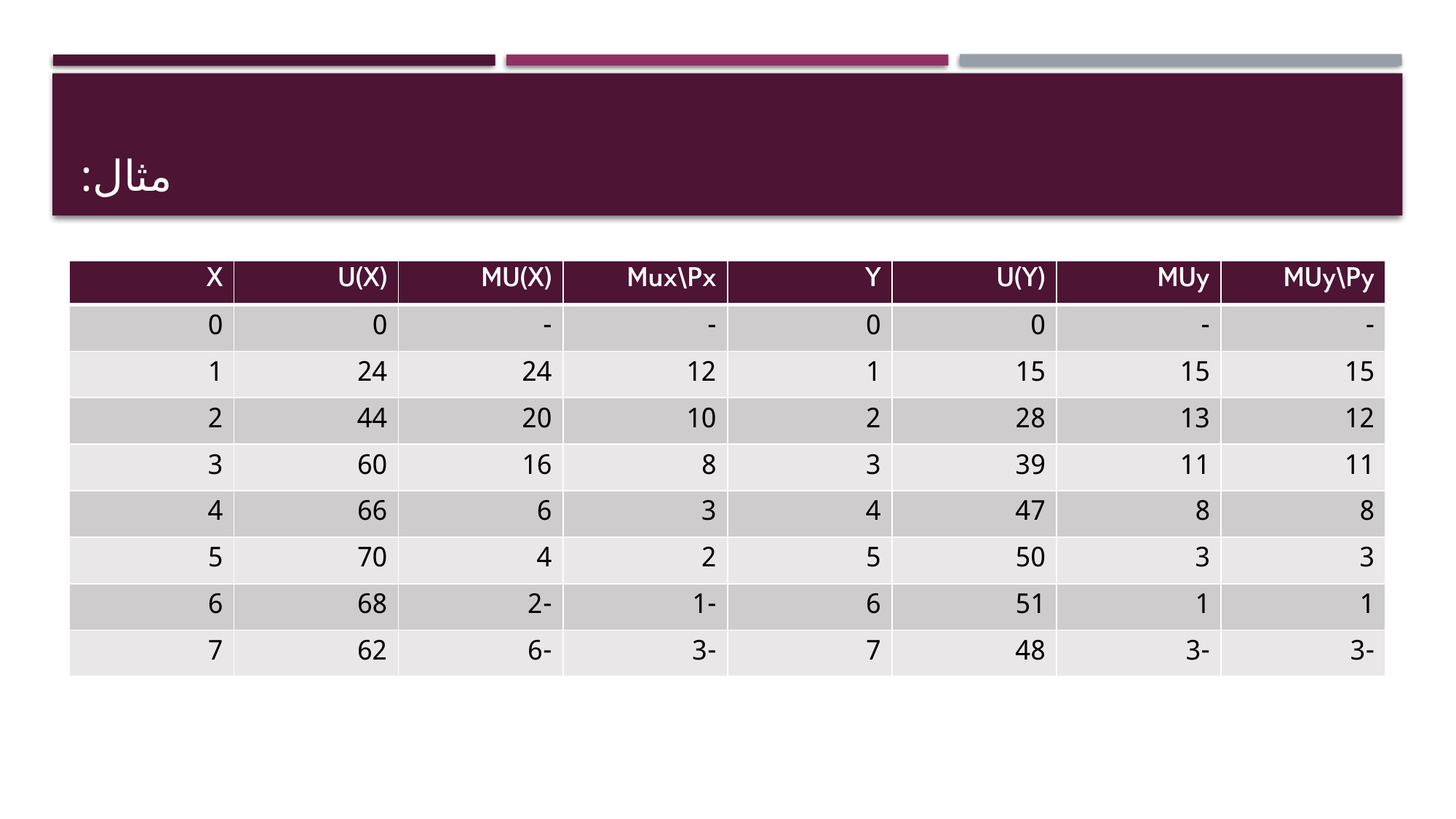

# مثال:
| X | U(X) | MU(X) | Mux\Px | Y | U(Y) | MUy | MUy\Py |
| --- | --- | --- | --- | --- | --- | --- | --- |
| 0 | 0 | - | - | 0 | 0 | - | - |
| 1 | 24 | 24 | 12 | 1 | 15 | 15 | 15 |
| 2 | 44 | 20 | 10 | 2 | 28 | 13 | 12 |
| 3 | 60 | 16 | 8 | 3 | 39 | 11 | 11 |
| 4 | 66 | 6 | 3 | 4 | 47 | 8 | 8 |
| 5 | 70 | 4 | 2 | 5 | 50 | 3 | 3 |
| 6 | 68 | -2 | -1 | 6 | 51 | 1 | 1 |
| 7 | 62 | -6 | -3 | 7 | 48 | -3 | -3 |